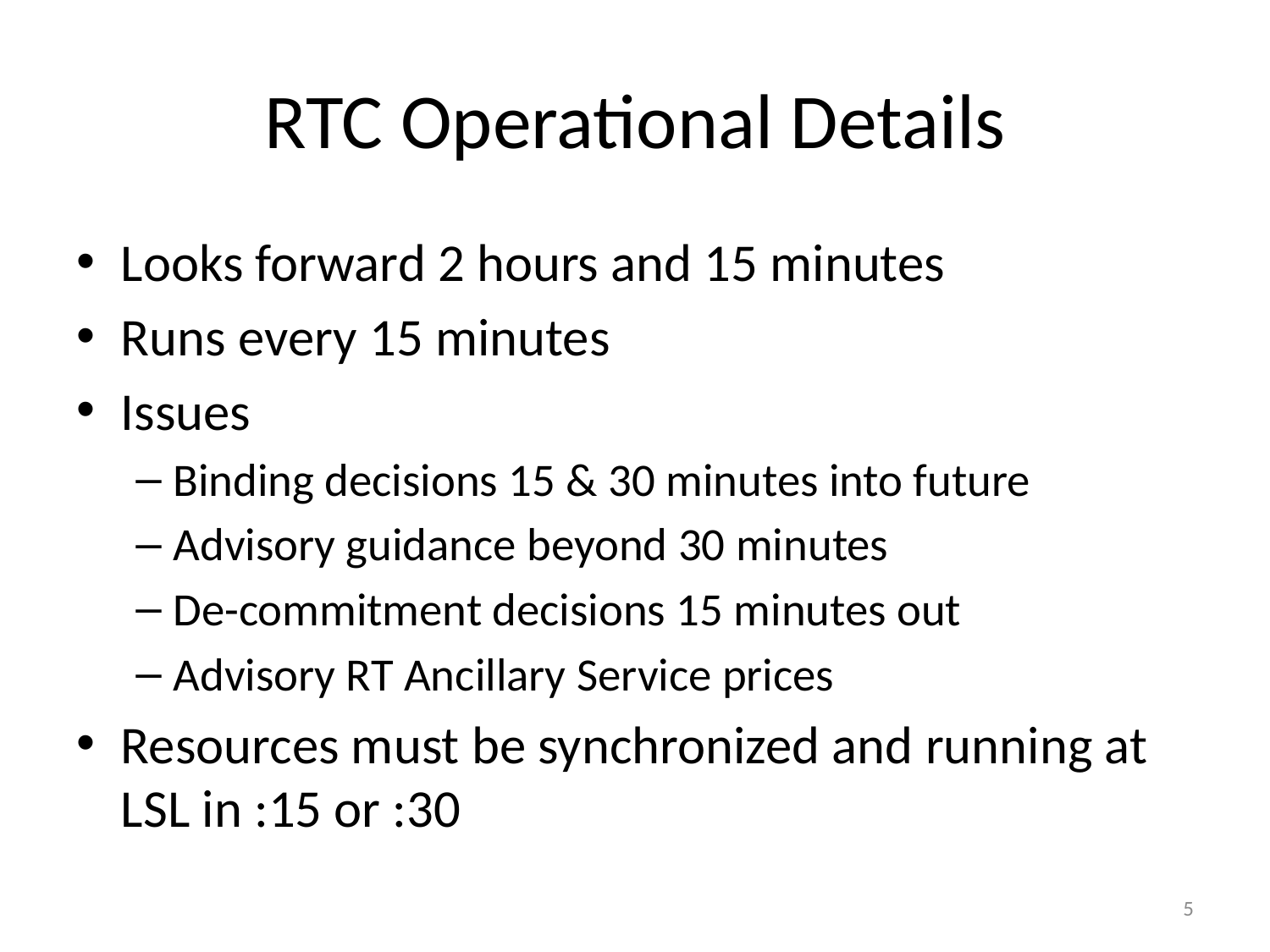

# RTC Operational Details
Looks forward 2 hours and 15 minutes
Runs every 15 minutes
Issues
Binding decisions 15 & 30 minutes into future
Advisory guidance beyond 30 minutes
De-commitment decisions 15 minutes out
Advisory RT Ancillary Service prices
Resources must be synchronized and running at LSL in :15 or :30
5